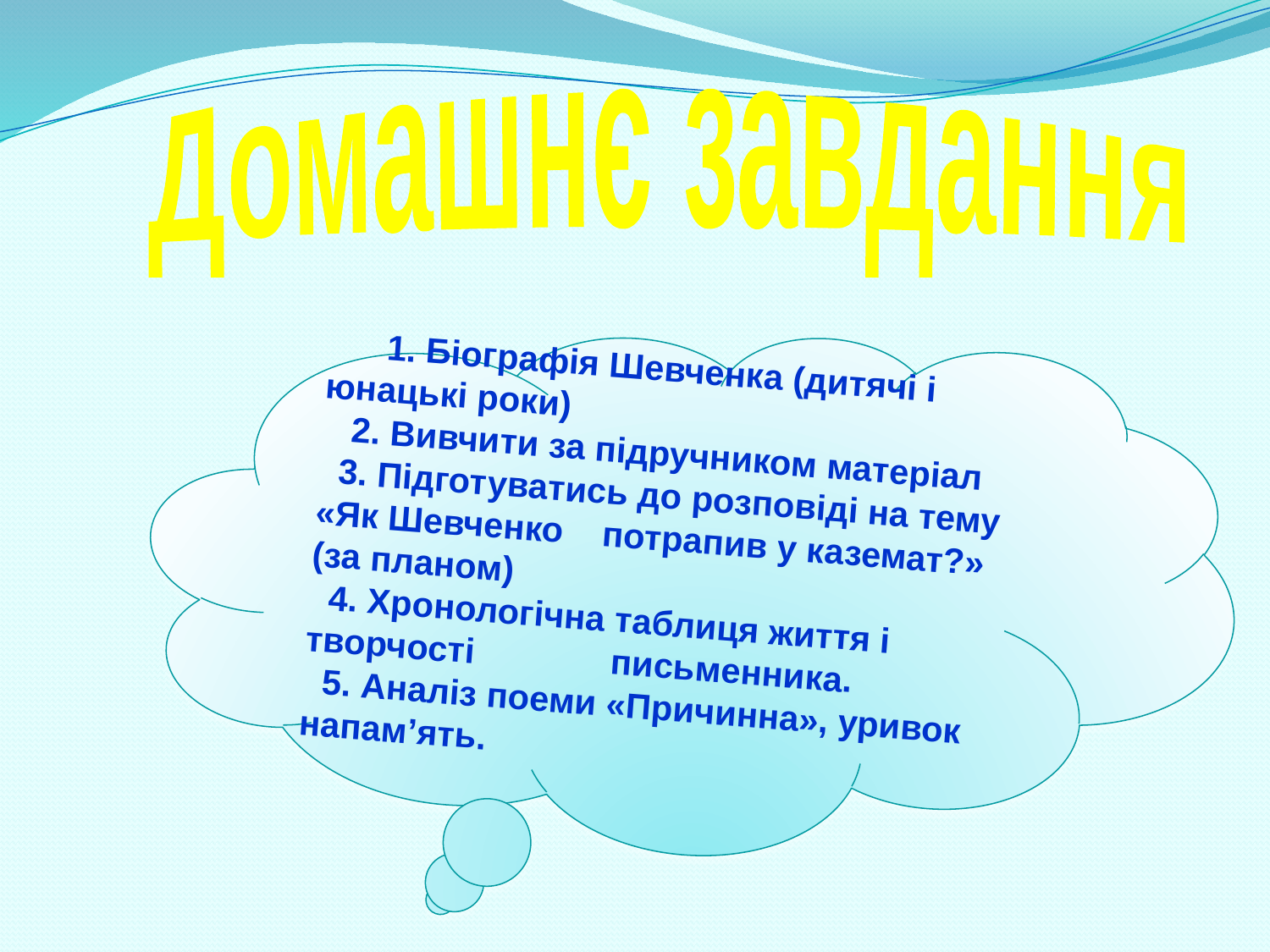

Домашнє завдання
      1. Біографія Шевченка (дитячі i юнацькі роки)
   2. Вивчити за підручником матеріал
  3. Підготуватись до розповіді на тему «Як Шевченко    потрапив у каземат?» (за планом)
  4. Хронологічна таблиця життя i творчості              письменника.
  5. Аналіз поеми «Причинна», уривок напам’ять.